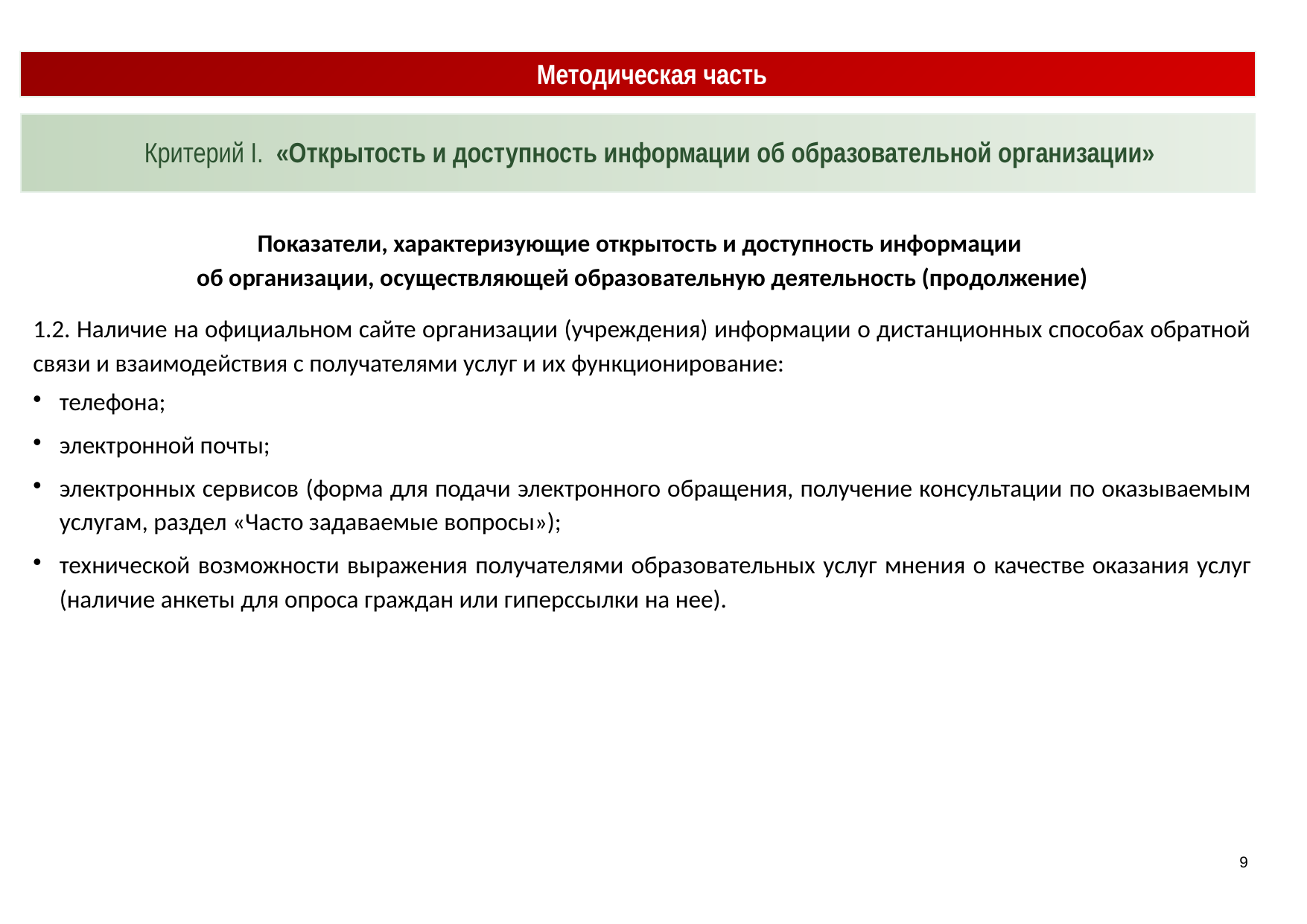

Методическая часть

Критерий I.  «Открытость и доступность информации об образовательной организации»
Показатели, характеризующие открытость и доступность информации
об организации, осуществляющей образовательную деятельность (продолжение)
1.2. Наличие на официальном сайте организации (учреждения) информации о дистанционных способах обратной связи и взаимодействия с получателями услуг и их функционирование:
телефона;
электронной почты;
электронных сервисов (форма для подачи электронного обращения, получение консультации по оказываемым услугам, раздел «Часто задаваемые вопросы»);
технической возможности выражения получателями образовательных услуг мнения о качестве оказания услуг (наличие анкеты для опроса граждан или гиперссылки на нее).

9